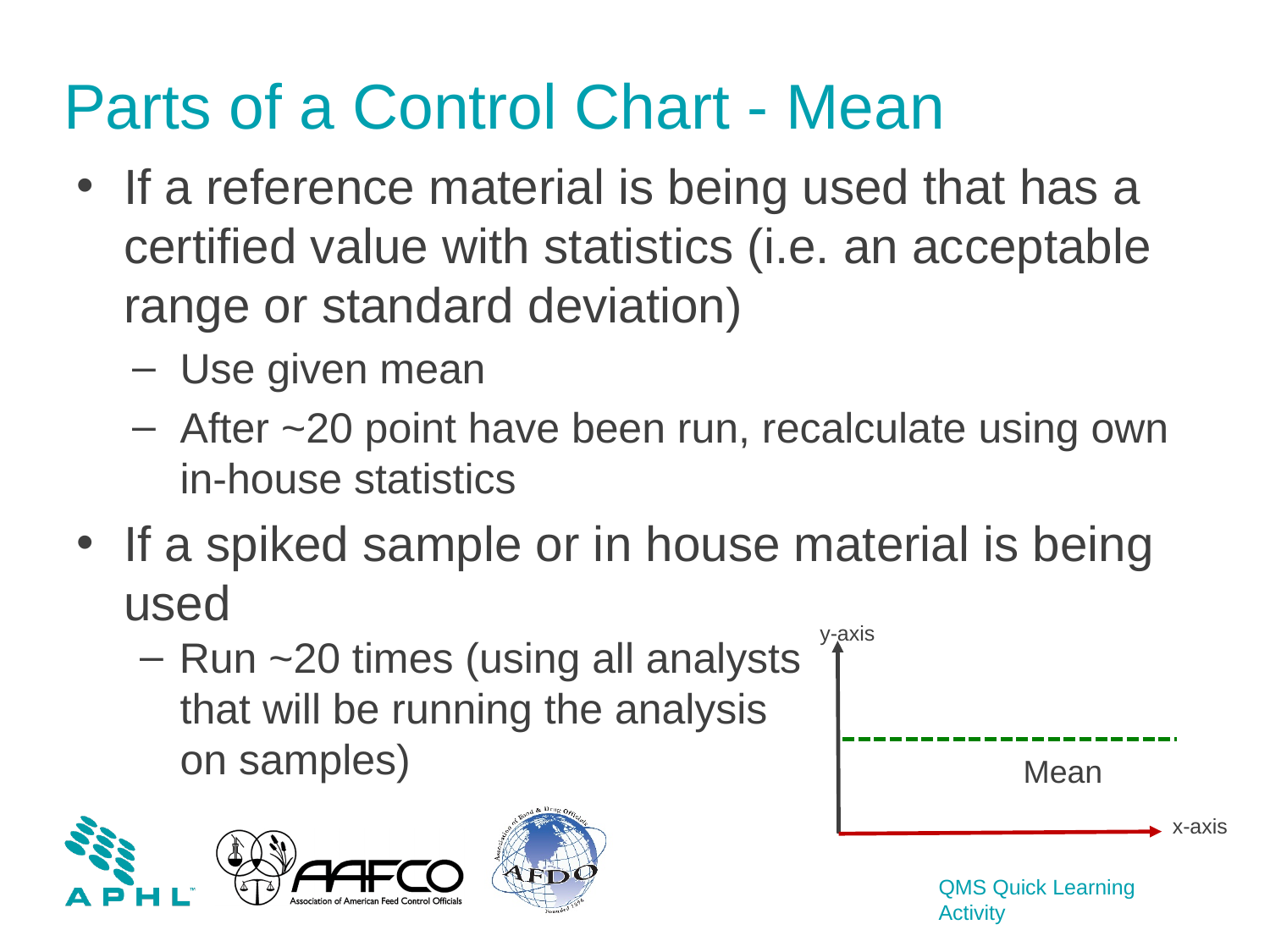

# Parts of a Control Chart - Mean
If a reference material is being used that has a certified value with statistics (i.e. an acceptable range or standard deviation)
Use given mean
After ~20 point have been run, recalculate using own in-house statistics
If a spiked sample or in house material is being used
Run ~20 times (using all analysts
that will be running the analysis
on samples)
y-axis
Mean
x-axis